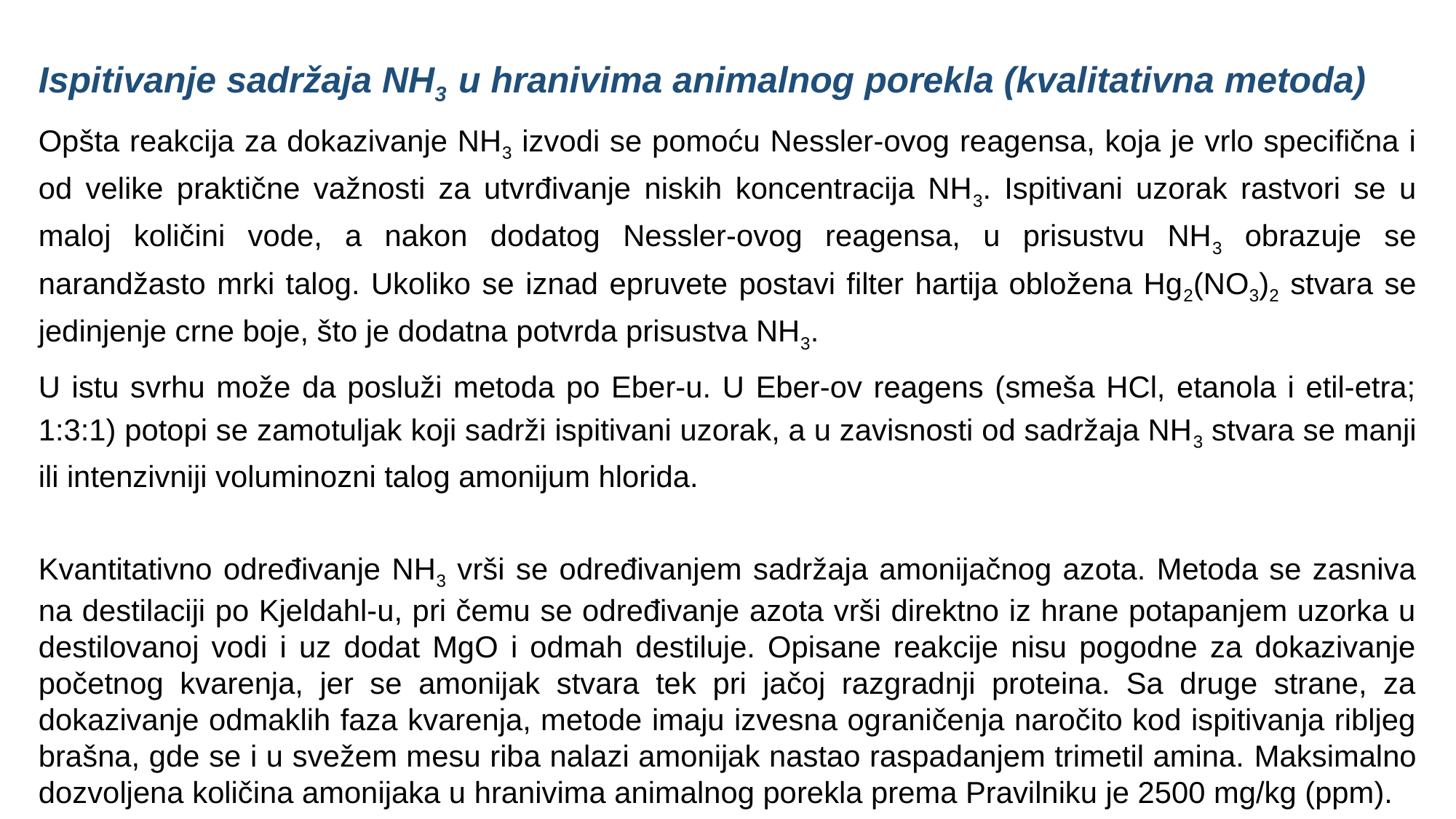

Ispitivanje sadržaja NH3  u hranivima animalnog porekla (kvalitativna metoda)
Opšta reakcija za dokazivanje NH3 izvodi se pomoću Nessler-ovog reagensa, koja je vrlo specifična i od velike praktične važnosti za utvrđivanje niskih koncentracija NH3. Ispitivani uzorak rastvori se u maloj količini vode, a nakon dodatog Nessler-ovog reagensa, u prisustvu NH3 obrazuje se narandžasto mrki talog. Ukoliko se iznad epruvete postavi filter hartija obložena Hg2(NO3)2 stvara se jedinjenje crne boje, što je dodatna potvrda prisustva NH3.
U istu svrhu može da posluži metoda po Eber-u. U Eber-ov reagens (smeša HCl, etanola i etil-etra; 1:3:1) potopi se zamotuljak koji sadrži ispitivani uzorak, a u zavisnosti od sadržaja NH3 stvara se manji ili intenzivniji voluminozni talog amonijum hlorida.

Kvantitativno određivanje NH3 vrši se određivanjem sadržaja amonijačnog azota. Metoda se zasniva na destilaciji po Kjeldahl-u, pri čemu se određivanje azota vrši direktno iz hrane potapanjem uzorka u destilovanoj vodi i uz dodat MgO i odmah destiluje. Opisane reakcije nisu pogodne za dokazivanje početnog kvarenja, jer se amonijak stvara tek pri jačoj razgradnji proteina. Sa druge strane, za dokazivanje odmaklih faza kvarenja, metode imaju izvesna ograničenja naročito kod ispitivanja ribljeg brašna, gde se i u svežem mesu riba nalazi amonijak nastao raspadanjem trimetil amina. Maksimalno dozvoljena količina amonijaka u hranivima animalnog porekla prema Pravilniku je 2500 mg/kg (ppm).